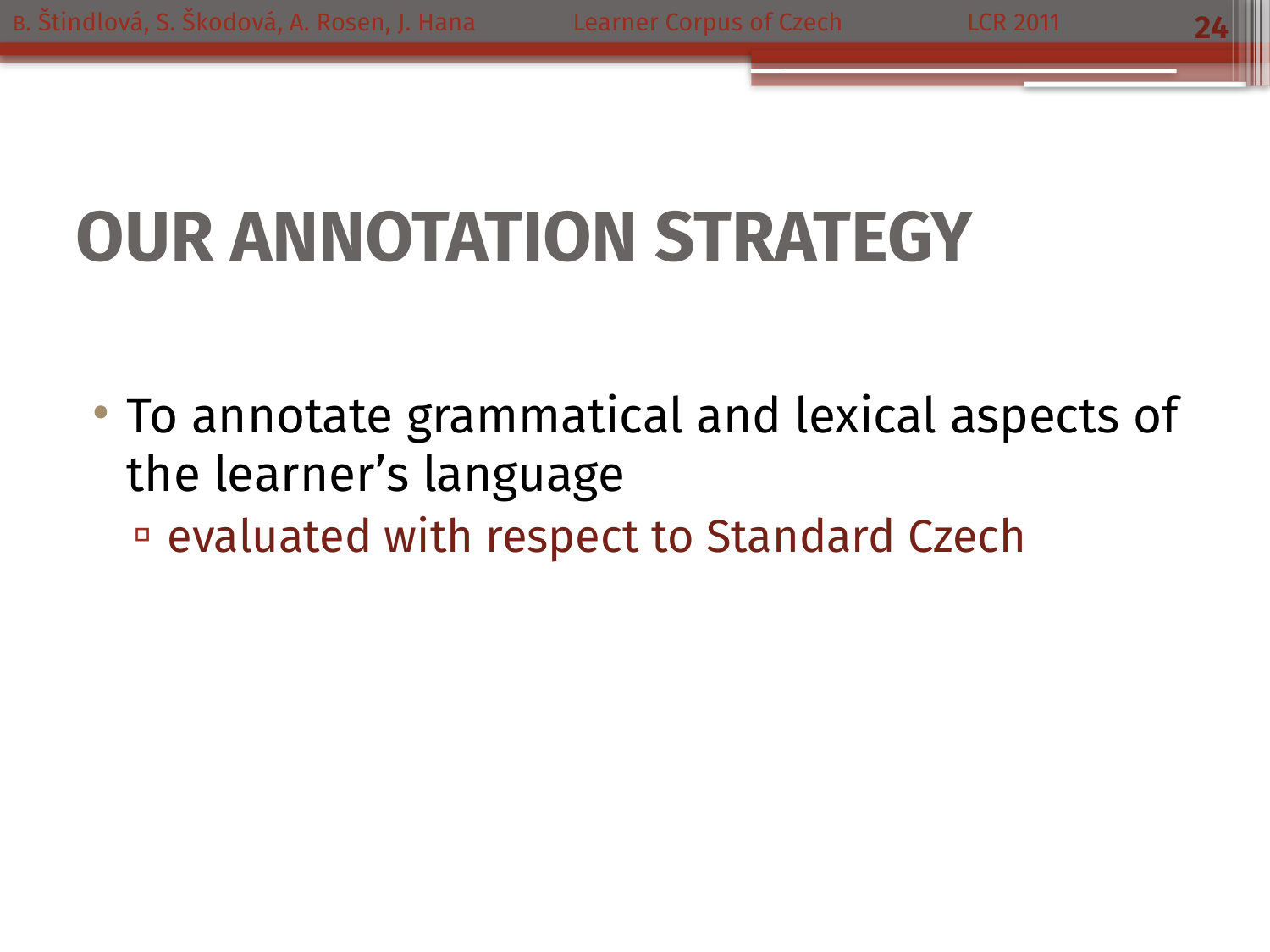

B. Štindlová, S. Škodová, A. Rosen, J. Hana	        Learner Corpus of Czech	          LCR 2011
24
# OUR ANNOTATION STRATEGY

To annotate grammatical and lexical aspects of the learner’s language
evaluated with respect to Standard Czech